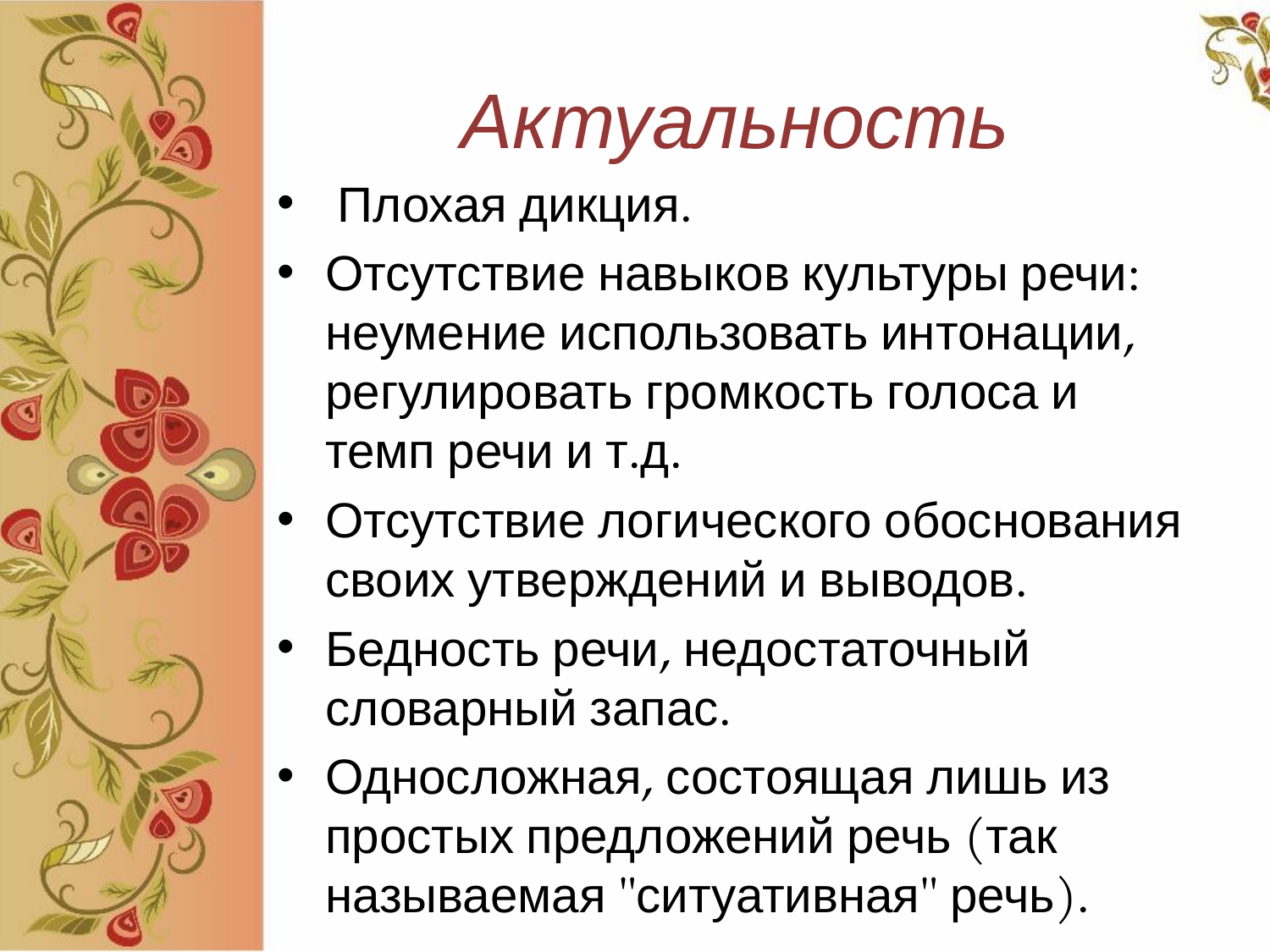

# Актуальность
 Плохая дикция.
Отсутствие навыков культуры речи: неумение использовать интонации, регулировать громкость голоса и темп речи и т.д.
Отсутствие логического обоснования своих утверждений и выводов.
Бедность речи, недостаточный словарный запас.
Односложная, состоящая лишь из простых предложений речь (так называемая "ситуативная" речь).